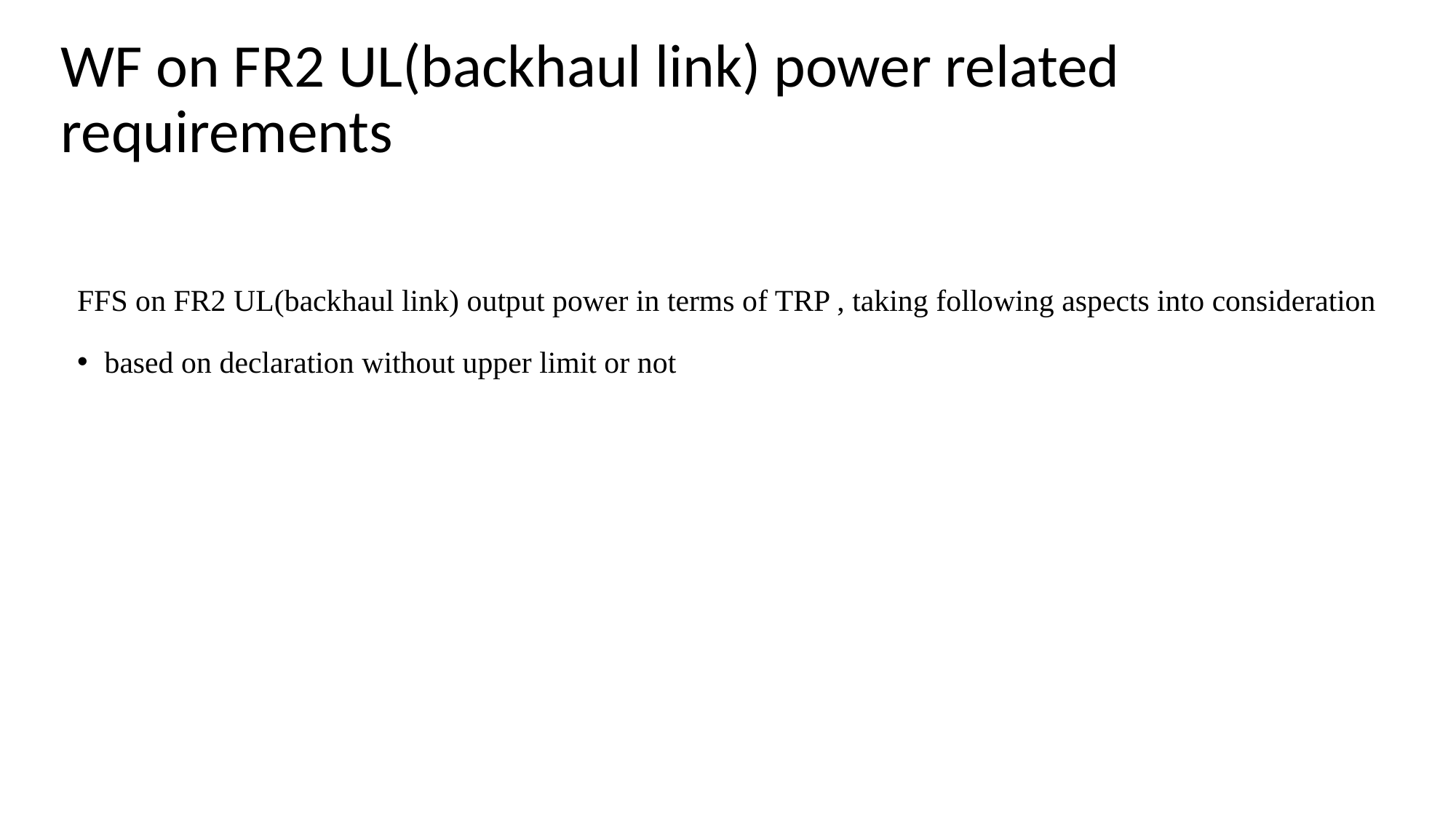

# WF on FR2 UL(backhaul link) power related requirements
FFS on FR2 UL(backhaul link) output power in terms of TRP , taking following aspects into consideration
based on declaration without upper limit or not